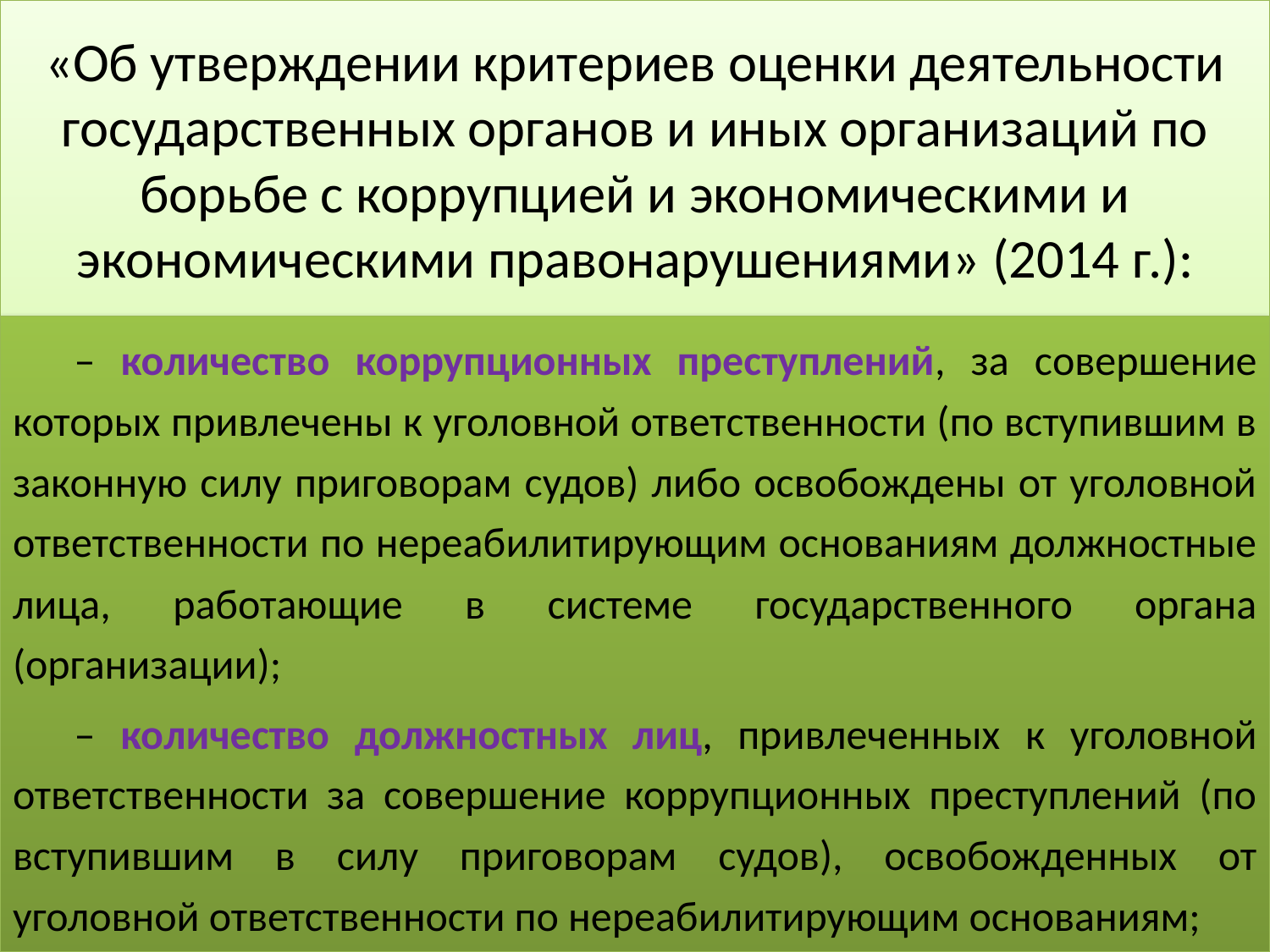

# «Об утверждении критериев оценки деятельности государственных органов и иных организаций по борьбе с коррупцией и экономическими и экономическими правонарушениями» (2014 г.):
– количество коррупционных преступлений, за совершение которых привлечены к уголовной ответственности (по вступившим в законную силу приговорам судов) либо освобождены от уголовной ответственности по нереабилитирующим основаниям должностные лица, работающие в системе государственного органа (организации);
– количество должностных лиц, привлеченных к уголовной ответственности за совершение коррупционных преступлений (по вступившим в силу приговорам судов), освобожденных от уголовной ответственности по нереабилитирующим основаниям;
36